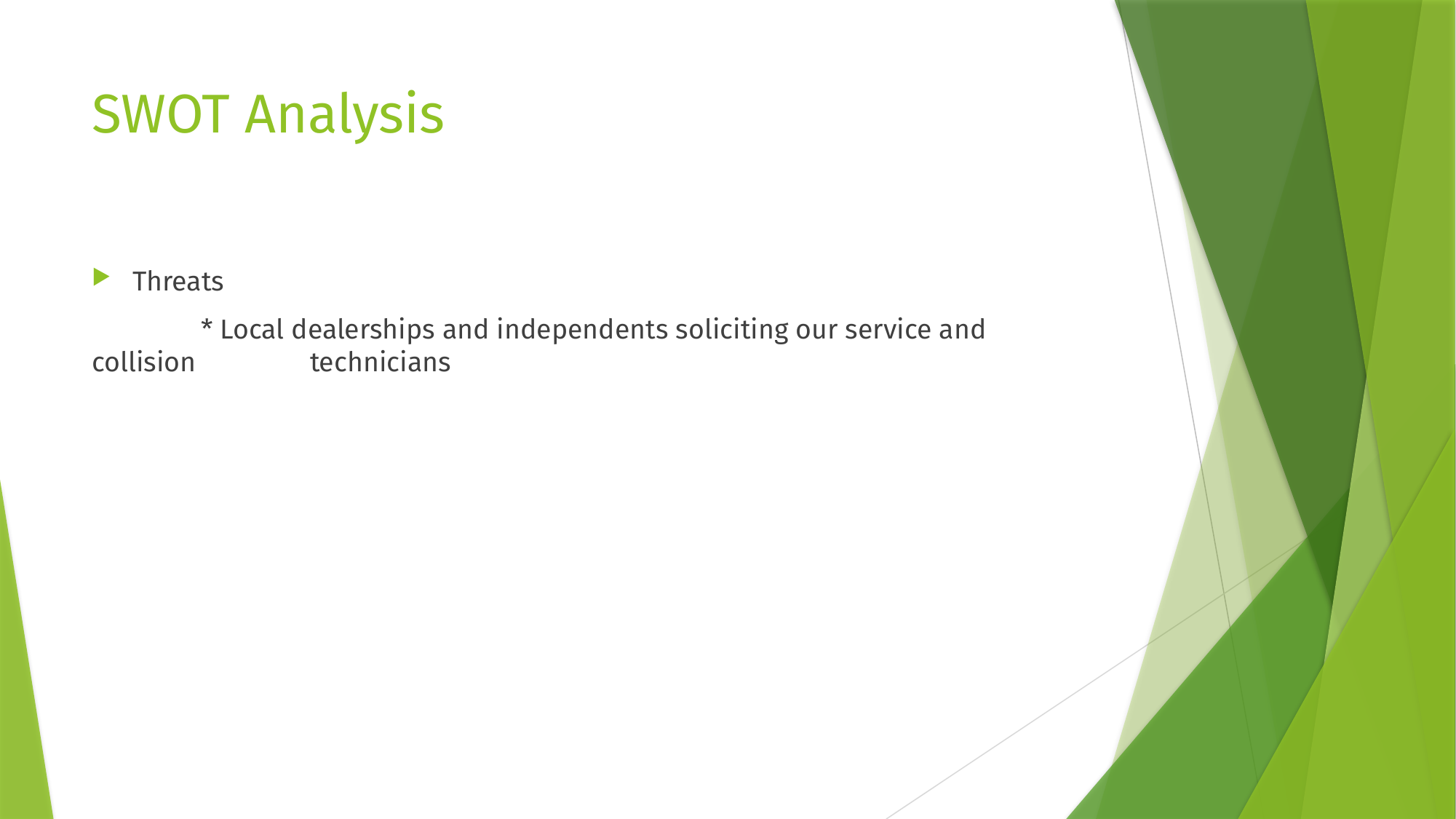

# SWOT Analysis
Threats
	* Local dealerships and independents soliciting our service and collision 	technicians